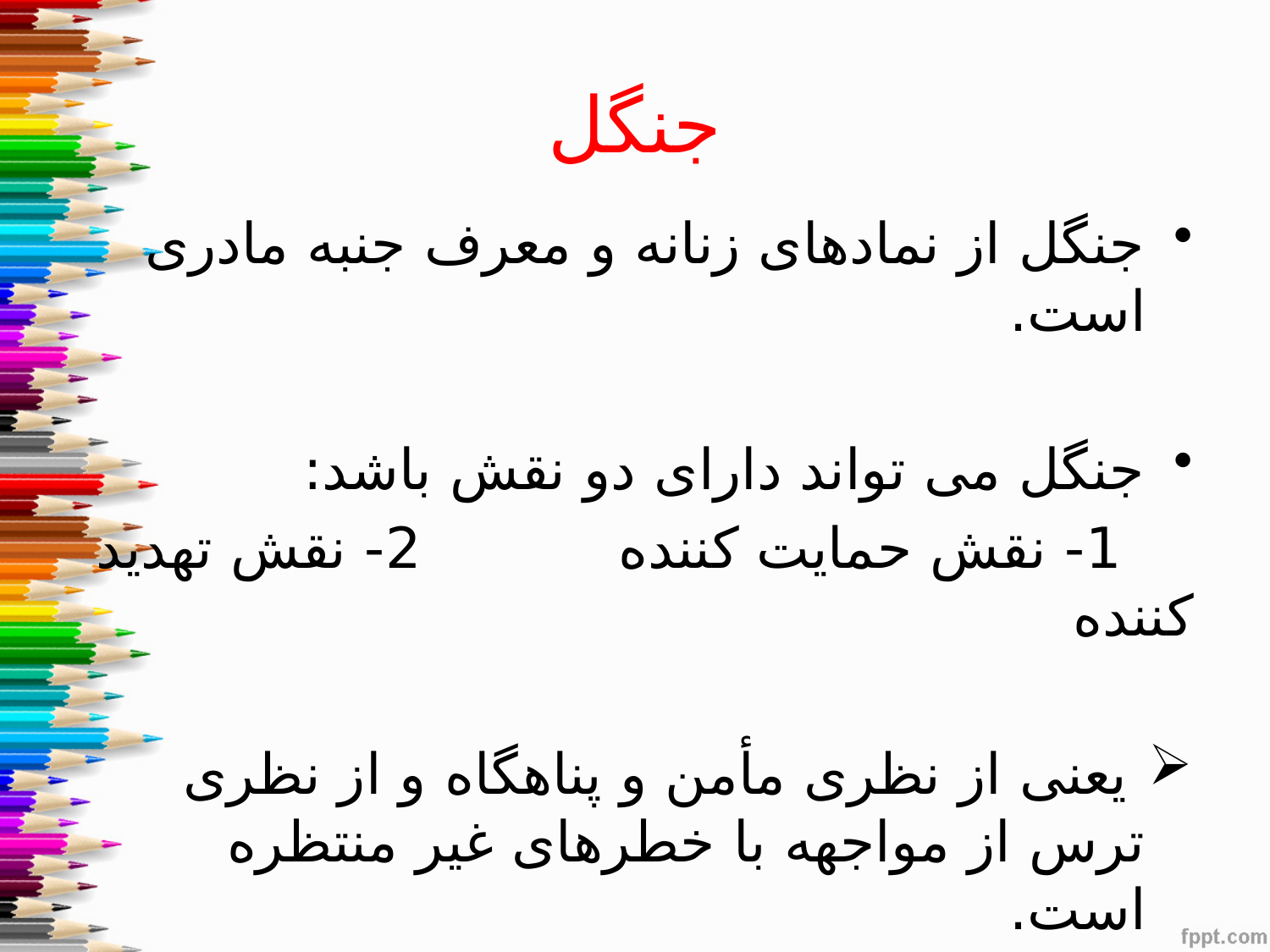

# جنگل
جنگل از نمادهای زنانه و معرف جنبه مادری است.

جنگل می تواند دارای دو نقش باشد:
    1- نقش حمایت کننده           2- نقش تهدید کننده

 یعنی از نظری مأمن و پناهگاه و از نظری ترس از مواجهه با خطرهای غیر منتظره است.